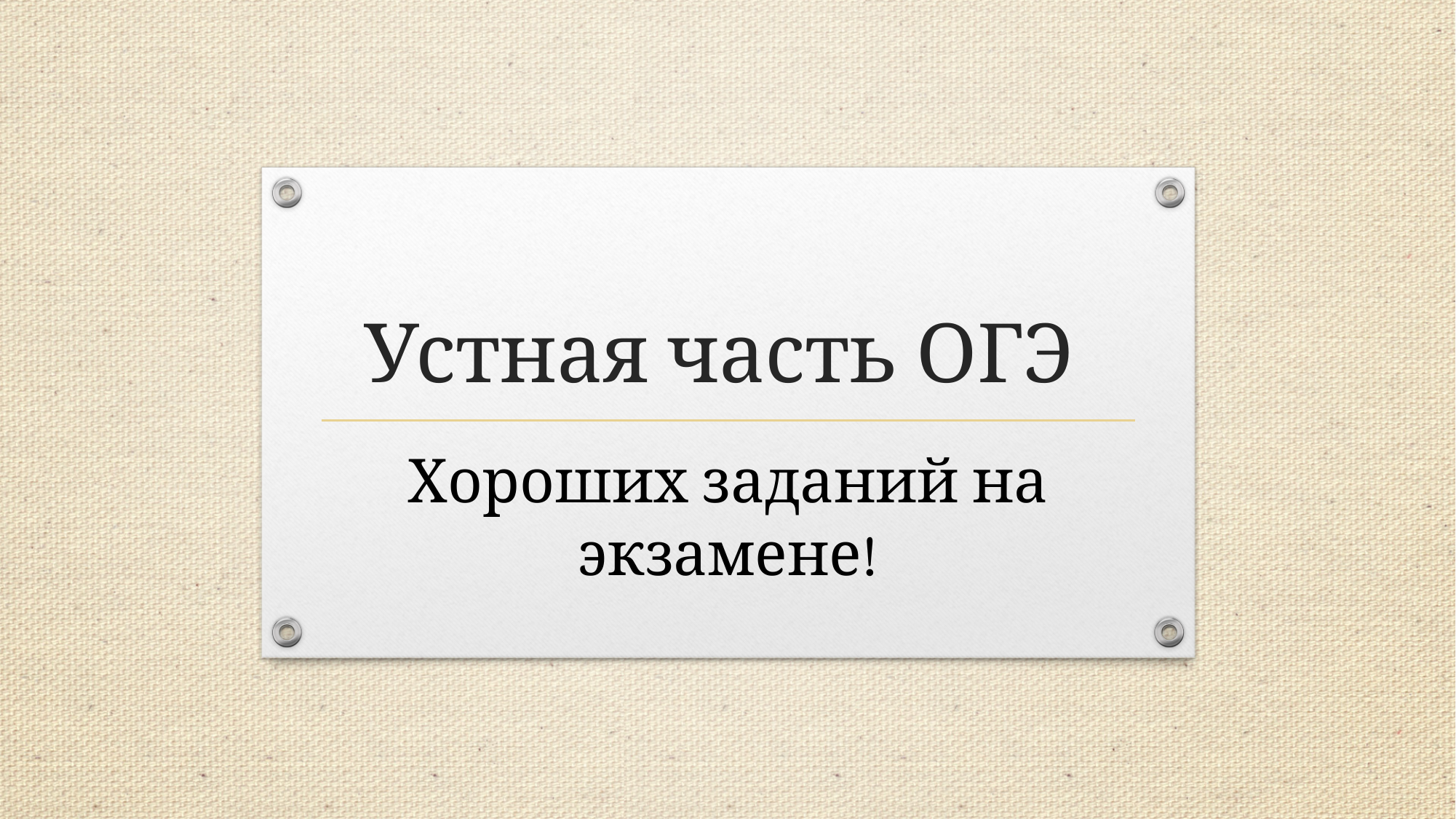

# Устная часть ОГЭ
Хороших заданий на экзамене!